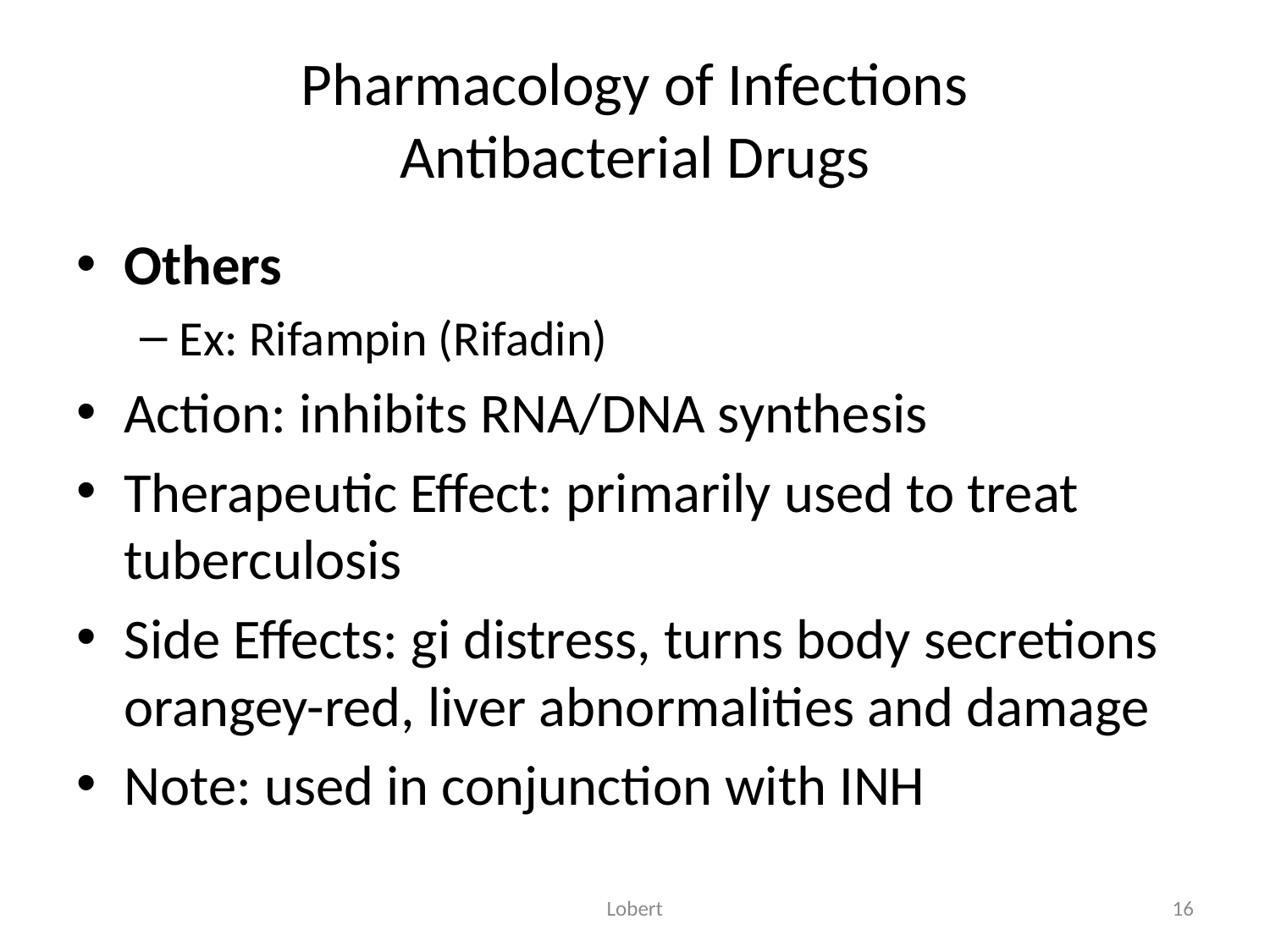

# Pharmacology of Infections Antibacterial Drugs
Others
Ex: Rifampin (Rifadin)
Action: inhibits RNA/DNA synthesis
Therapeutic Effect: primarily used to treat tuberculosis
Side Effects: gi distress, turns body secretions orangey-red, liver abnormalities and damage
Note: used in conjunction with INH
Lobert
16